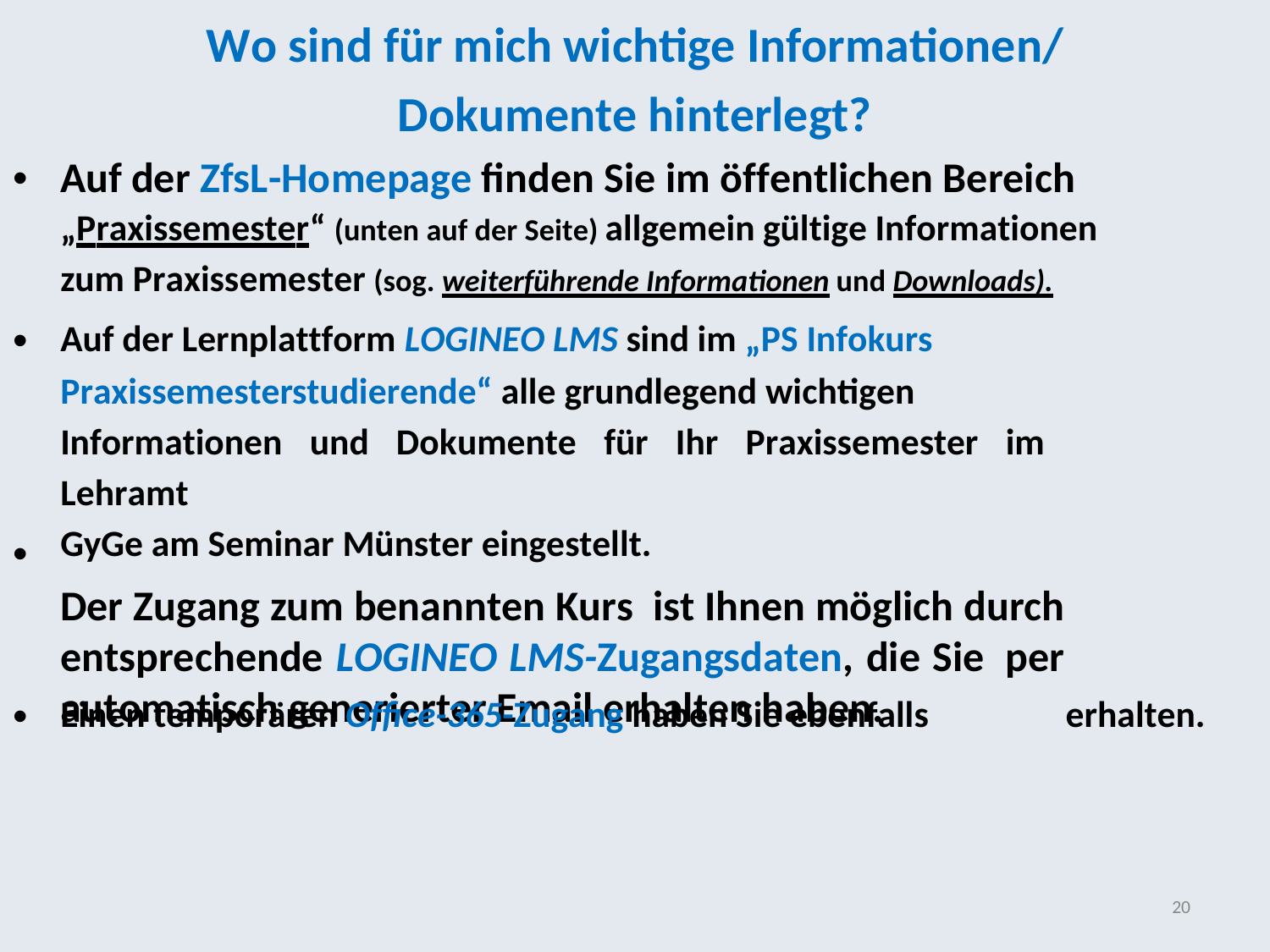

Wo sind für mich wichtige Informationen/
Dokumente hinterlegt?
Auf der ZfsL-Homepage finden Sie im öffentlichen Bereich
„Praxissemester“ (unten auf der Seite) allgemein gültige Informationen
zum Praxissemester (sog. weiterführende Informationen und Downloads).
•

•
Auf der Lernplattform LOGINEO LMS sind im „PS Infokurs
Praxissemesterstudierende“ alle grundlegend wichtigen
Informationen und Dokumente für Ihr Praxissemester im Lehramt
GyGe am Seminar Münster eingestellt.
Der Zugang zum benannten Kurs ist Ihnen möglich durch entsprechende LOGINEO LMS-Zugangsdaten, die Sie per automatisch generierter Email erhalten haben.
•
•
Einen temporären Office-365-Zugang haben Sie ebenfalls
erhalten.
20